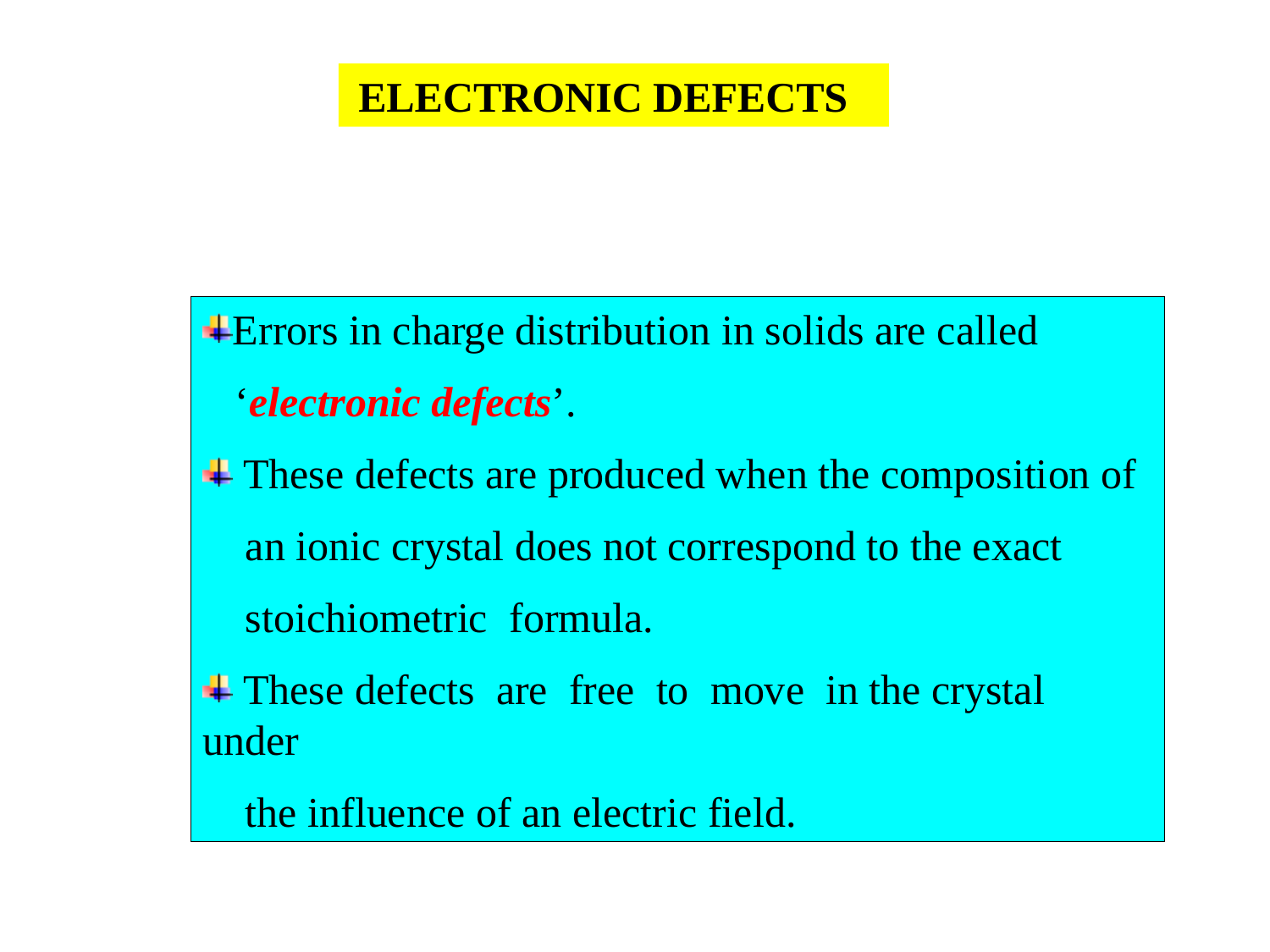

ELECTRONIC DEFECTS
Errors in charge distribution in solids are called
   ‘electronic defects’.
 These defects are produced when the composition of
    an ionic crystal does not correspond to the exact
    stoichiometric  formula.
 These defects  are  free  to  move  in the crystal under
    the influence of an electric field.